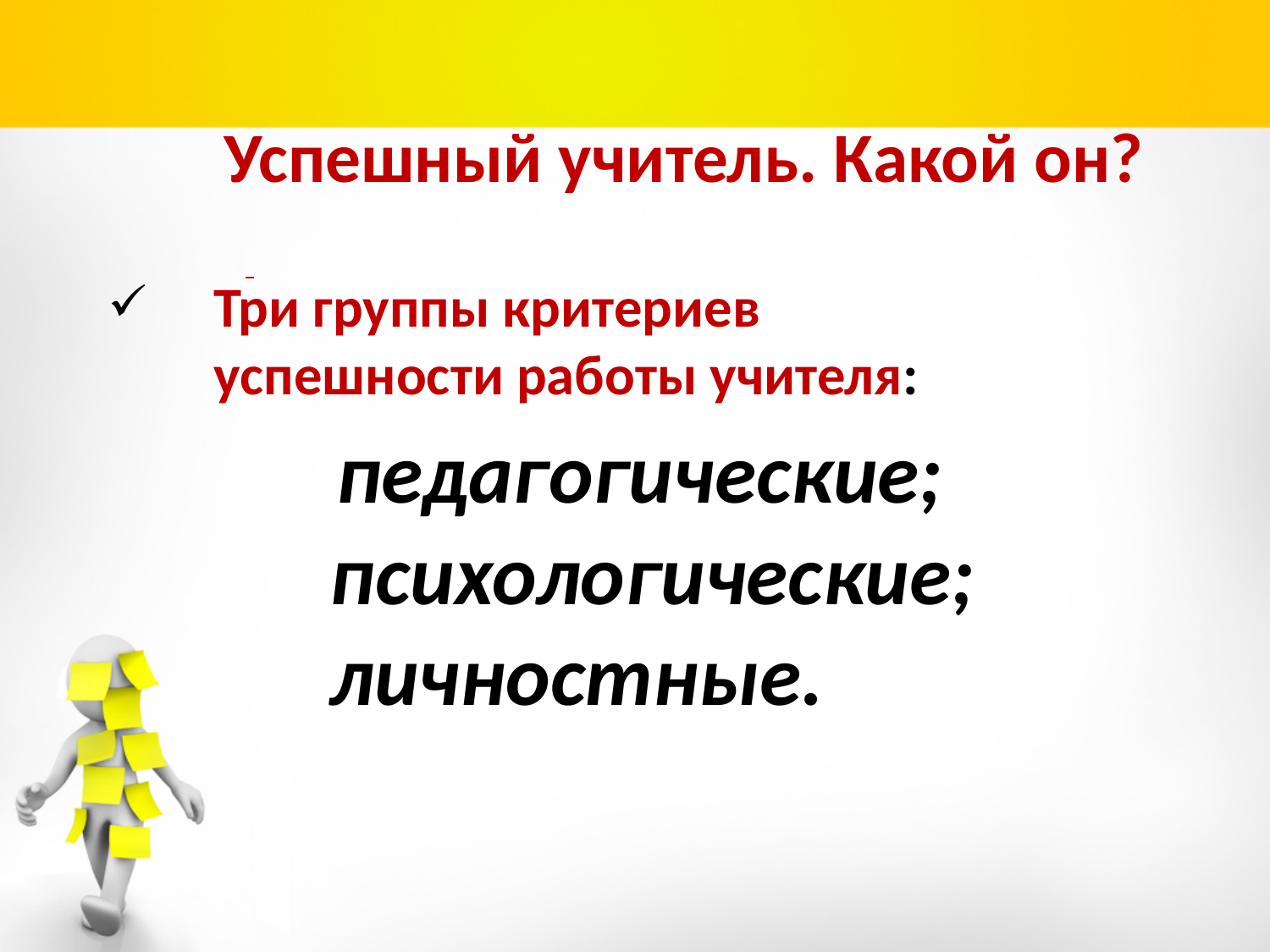

Успешный учитель. Какой он?

Три группы критериев успешности работы учителя:

 педагогические;
психологические;
личностные.